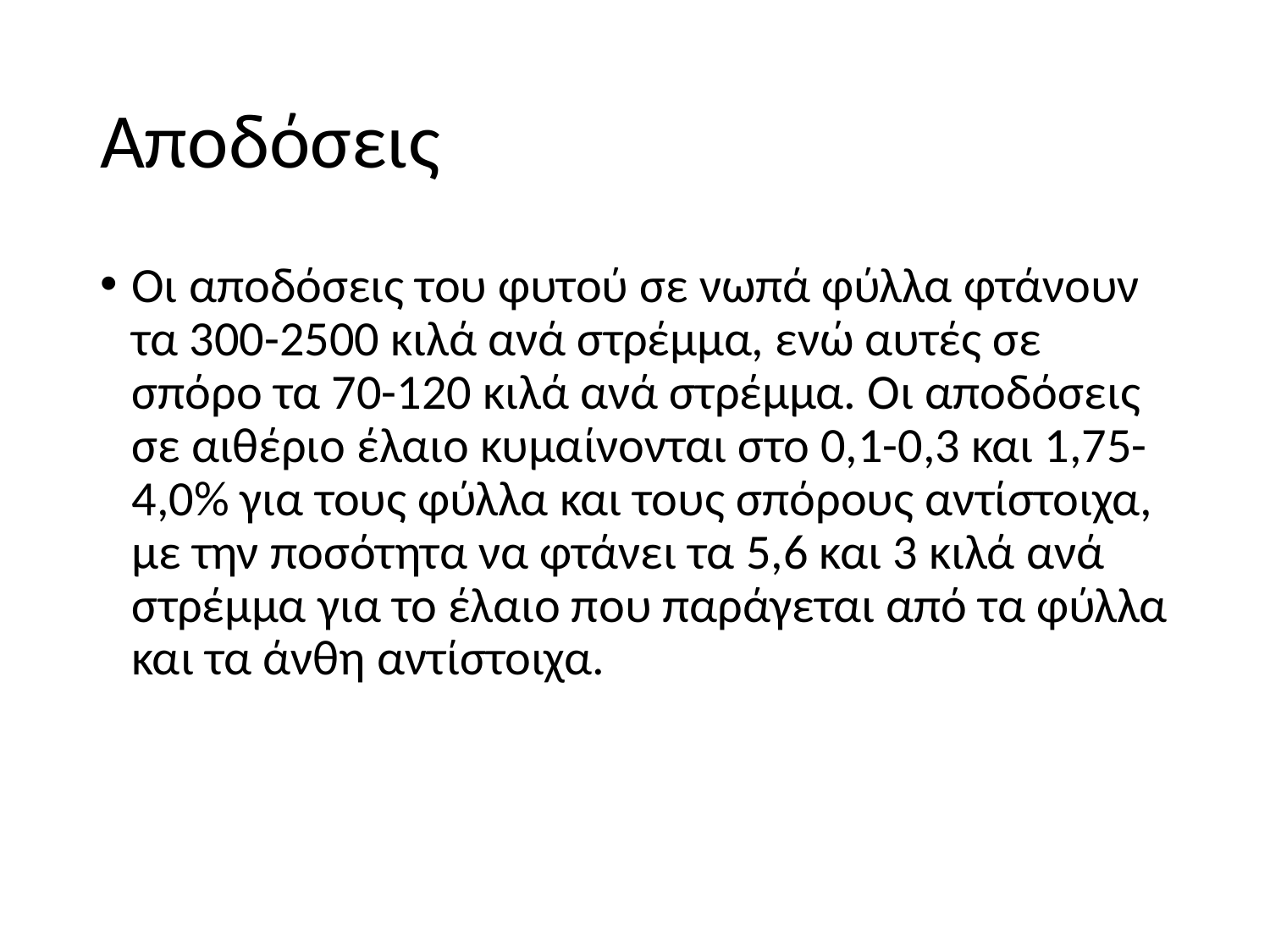

# Αποδόσεις
Οι αποδόσεις του φυτού σε νωπά φύλλα φτάνουν τα 300-2500 κιλά ανά στρέμμα, ενώ αυτές σε σπόρο τα 70-120 κιλά ανά στρέμμα. Οι αποδόσεις σε αιθέριο έλαιο κυμαίνονται στο 0,1-0,3 και 1,75-4,0% για τους φύλλα και τους σπόρους αντίστοιχα, με την ποσότητα να φτάνει τα 5,6 και 3 κιλά ανά στρέμμα για το έλαιο που παράγεται από τα φύλλα και τα άνθη αντίστοιχα.